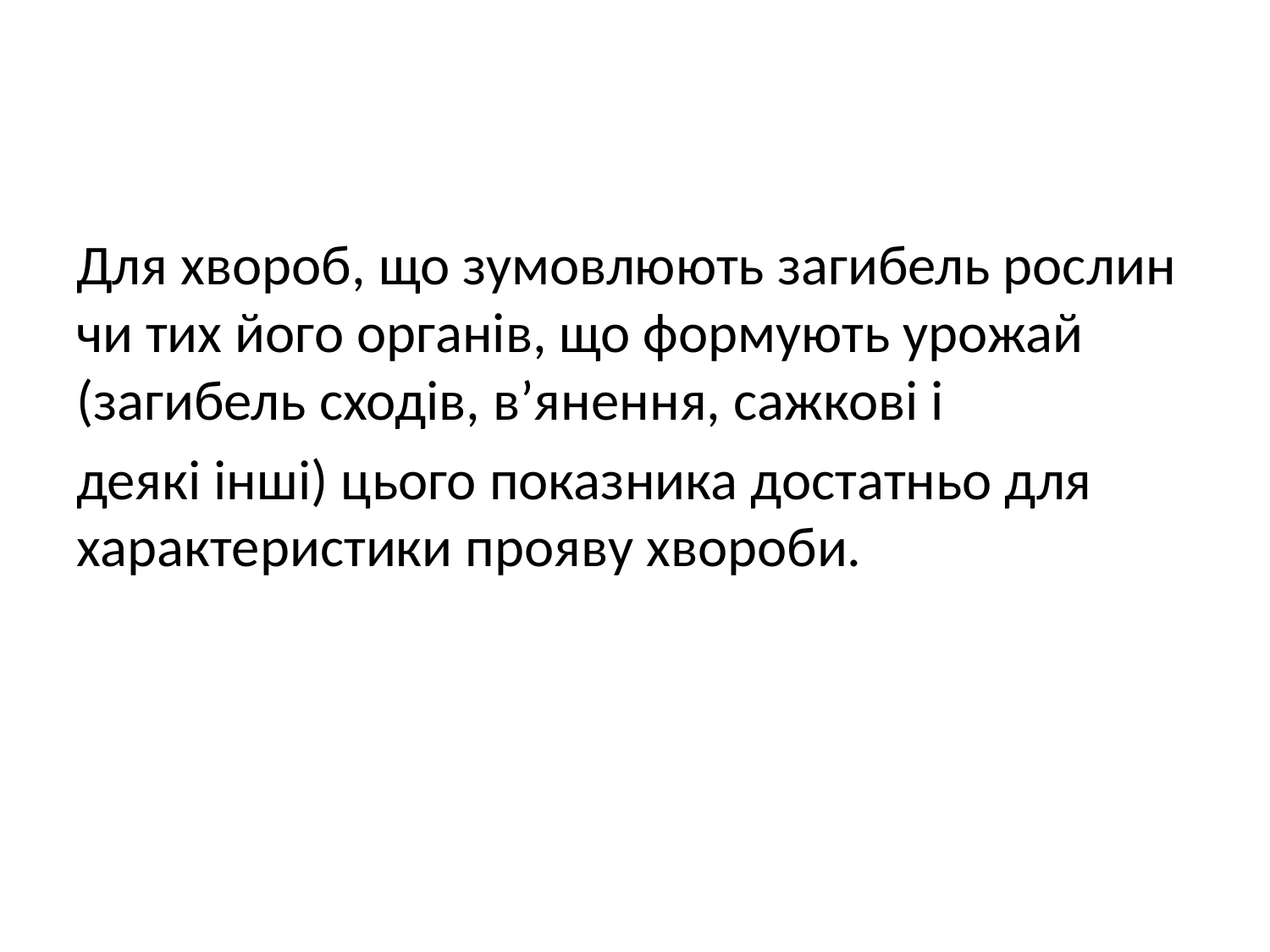

Для хвороб, що зумовлюють загибель рослин чи тих його органів, що формують урожай (загибель сходів, в’янення, сажкові і
деякі інші) цього показника достатньо для характеристики прояву хвороби.